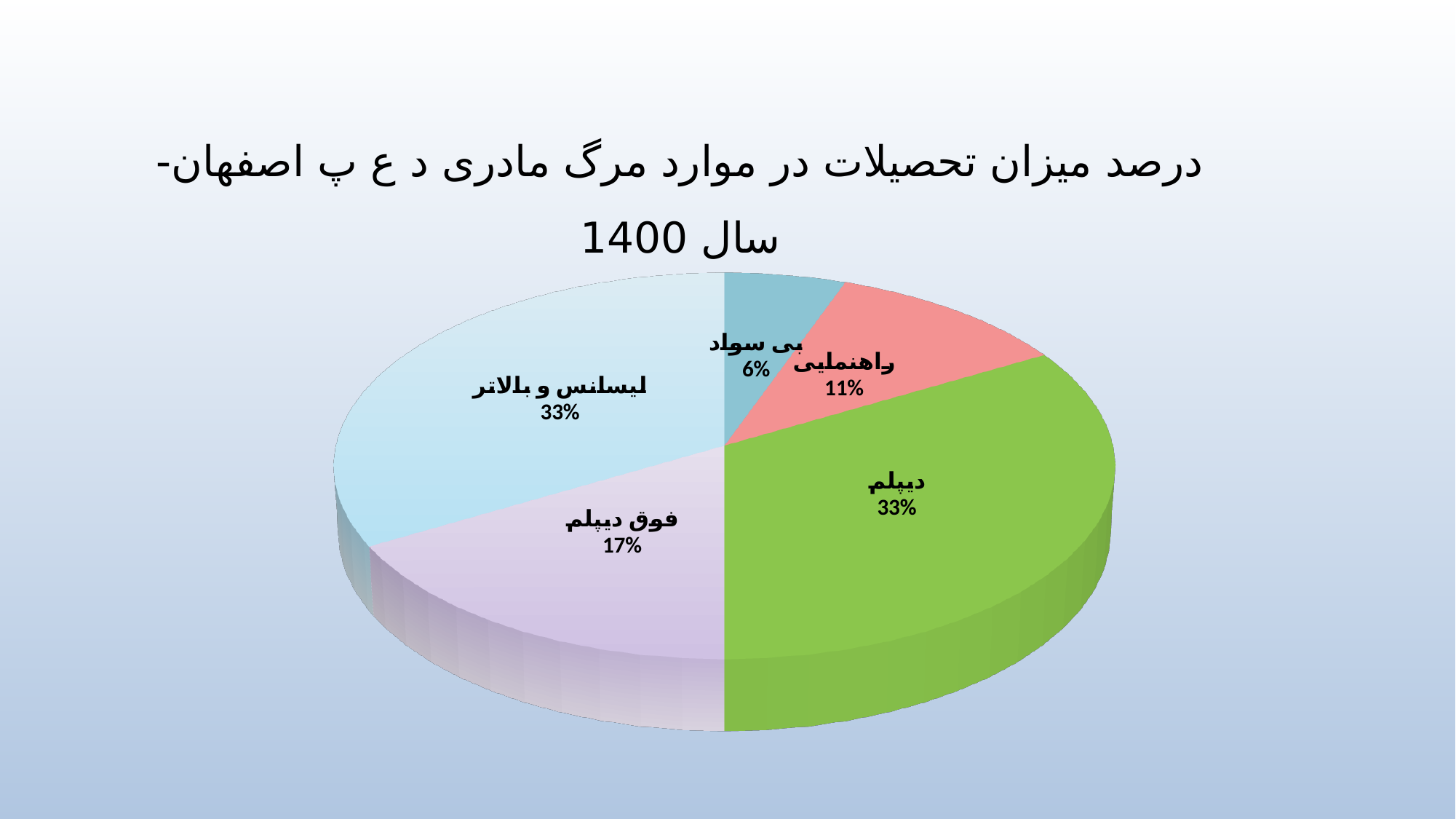

درصد میزان تحصیلات در موارد مرگ مادری د ع پ اصفهان- سال 1400

[unsupported chart]